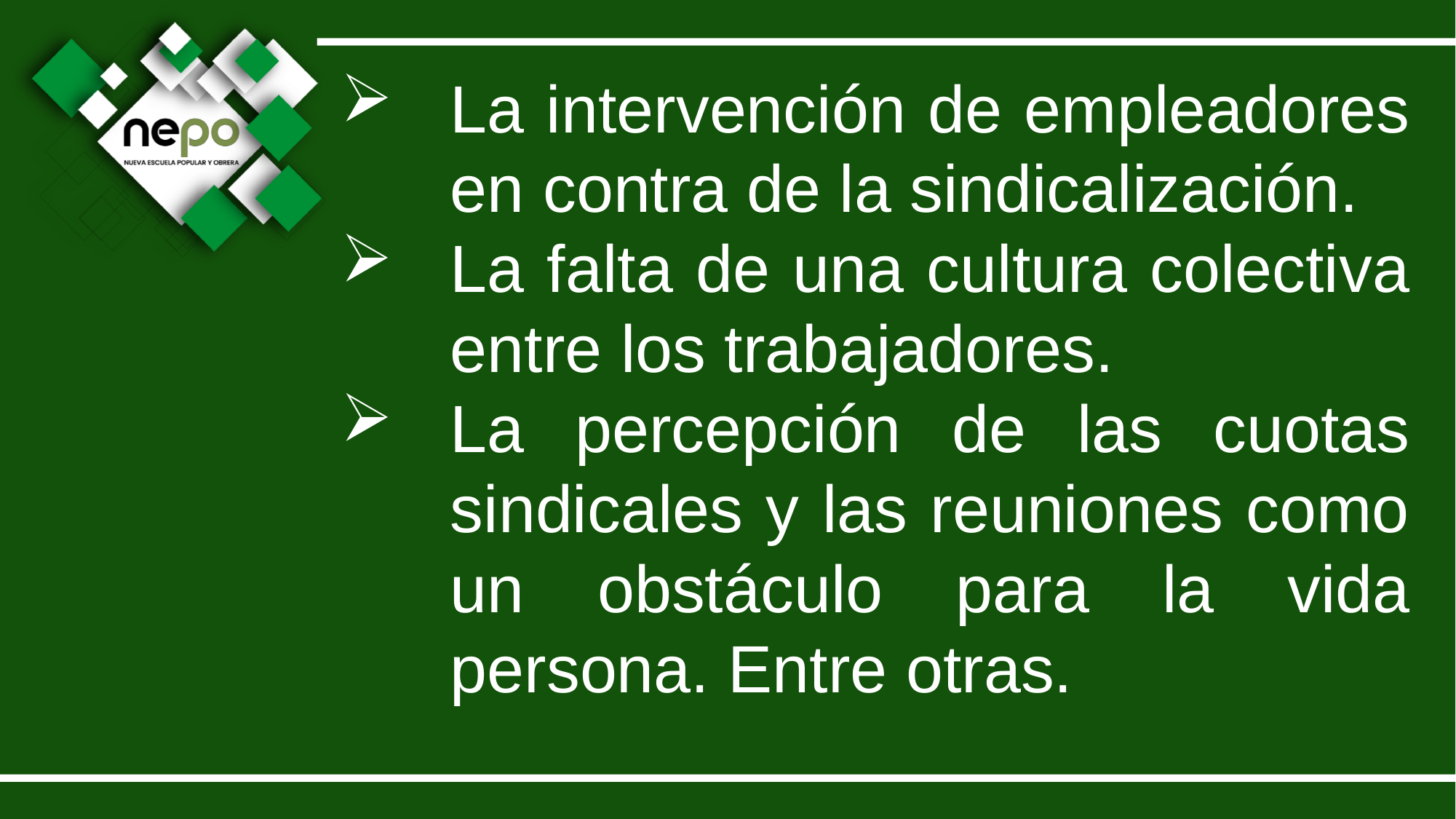

La intervención de empleadores en contra de la sindicalización.
La falta de una cultura colectiva entre los trabajadores.
La percepción de las cuotas sindicales y las reuniones como un obstáculo para la vida persona. Entre otras.